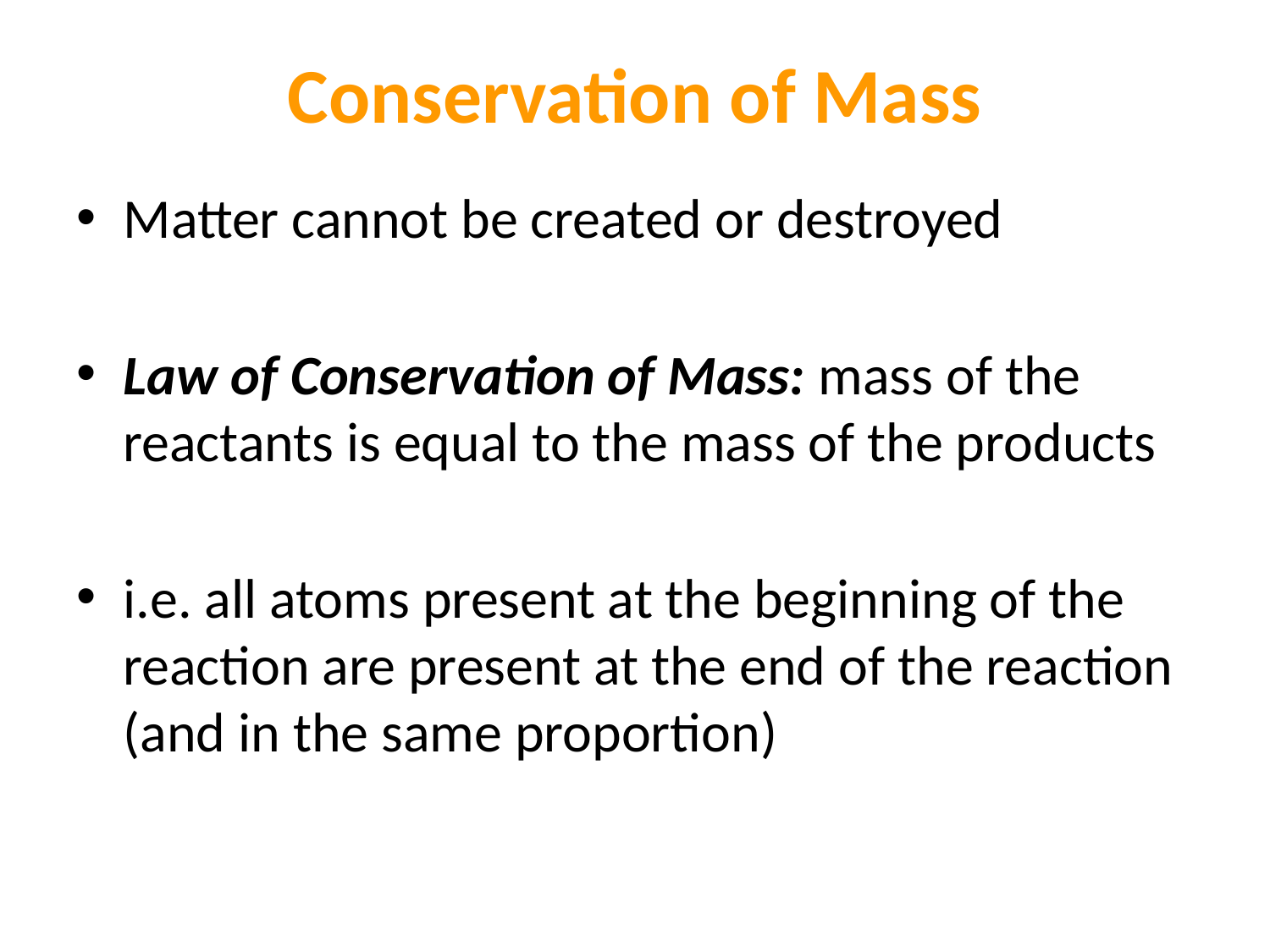

# Conservation of Mass
Matter cannot be created or destroyed

Law of Conservation of Mass: mass of the reactants is equal to the mass of the products

i.e. all atoms present at the beginning of the reaction are present at the end of the reaction (and in the same proportion)